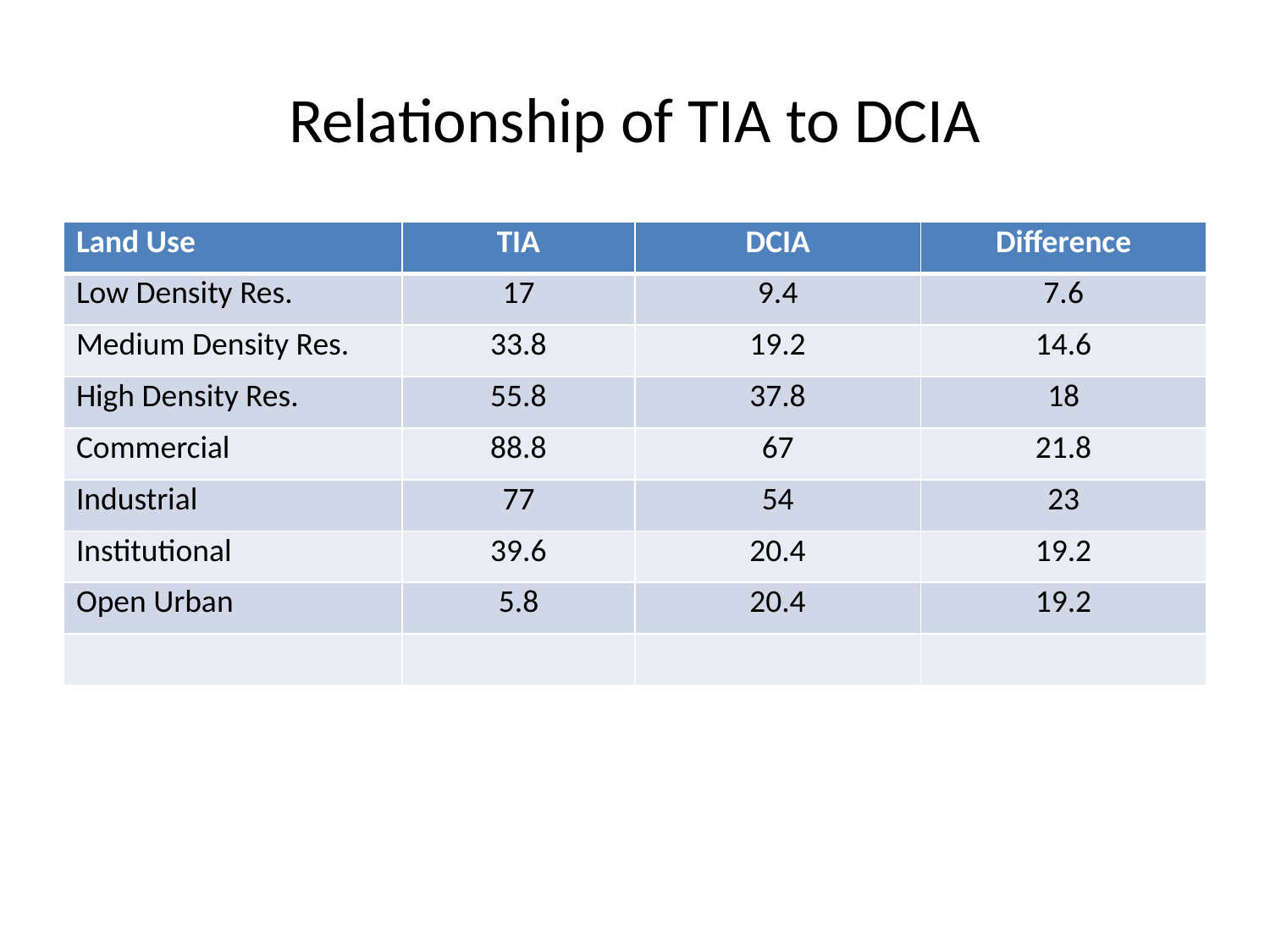

# Relationship of TIA to DCIA
| Land Use | TIA | DCIA | Difference |
| --- | --- | --- | --- |
| Low Density Res. | 17 | 9.4 | 7.6 |
| Medium Density Res. | 33.8 | 19.2 | 14.6 |
| High Density Res. | 55.8 | 37.8 | 18 |
| Commercial | 88.8 | 67 | 21.8 |
| Industrial | 77 | 54 | 23 |
| Institutional | 39.6 | 20.4 | 19.2 |
| Open Urban | 5.8 | 20.4 | 19.2 |
|  |  |  |  |